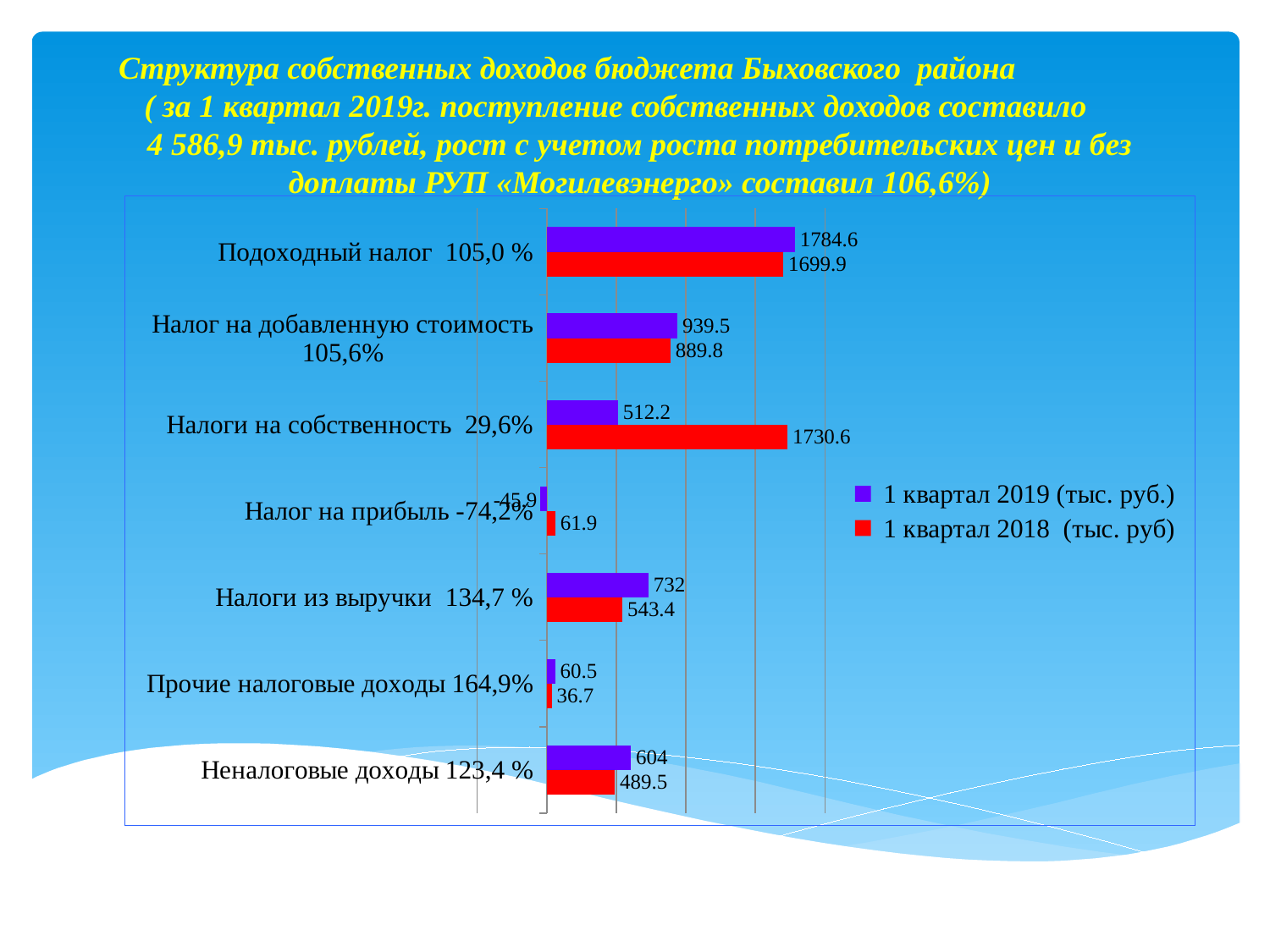

# Структура собственных доходов бюджета Быховского  района                    ( за 1 квартал 2019г. поступление собственных доходов составило 4 586,9 тыс. рублей, рост с учетом роста потребительских цен и без доплаты РУП «Могилевэнерго» составил 106,6%)

### Chart

| Category |  1 квартал 2018  (тыс. руб) |  1 квартал 2019 (тыс. руб.) |
|---|---|---|
|  Неналоговые доходы 123,4 % | 489.5 | 604.0 |
| Прочие налоговые доходы 164,9% | 36.7 | 60.5 |
| Налоги из выручки  134,7 % | 543.4 | 732.0 |
| Налог на прибыль -74,2% | 61.9 | -45.9 |
| Налоги на собственность  29,6% | 1730.6 | 512.2 |
| Налог на добавленную стоимость 105,6% | 889.8 | 939.5 |
| Подоходный налог  105,0 % | 1699.9 | 1784.6 |